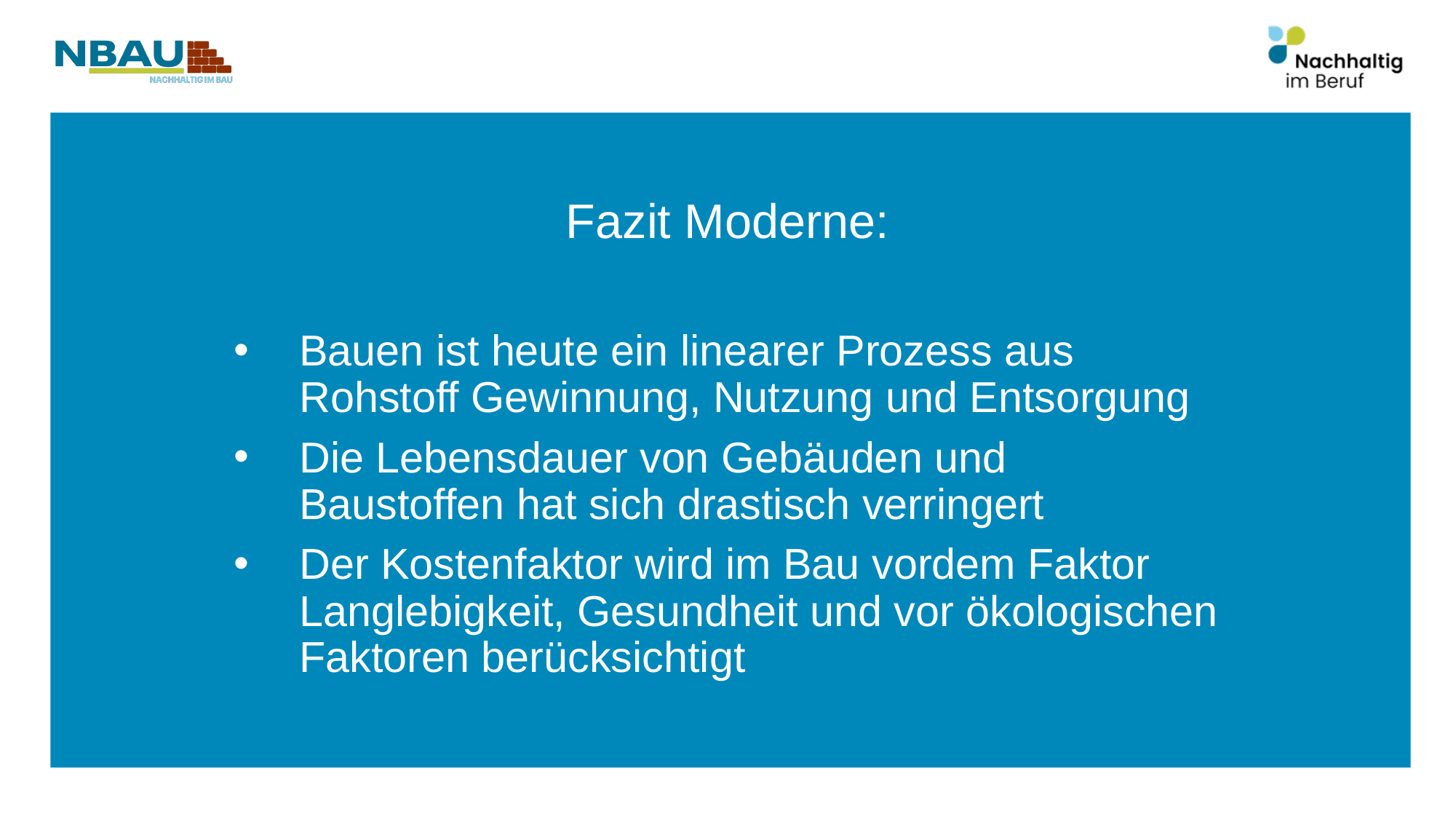

Fazit Moderne:

Bauen ist heute ein linearer Prozess aus Rohstoff Gewinnung, Nutzung und Entsorgung
Die Lebensdauer von Gebäuden und Baustoffen hat sich drastisch verringert
Der Kostenfaktor wird im Bau vordem Faktor Langlebigkeit, Gesundheit und vor ökologischen Faktoren berücksichtigt